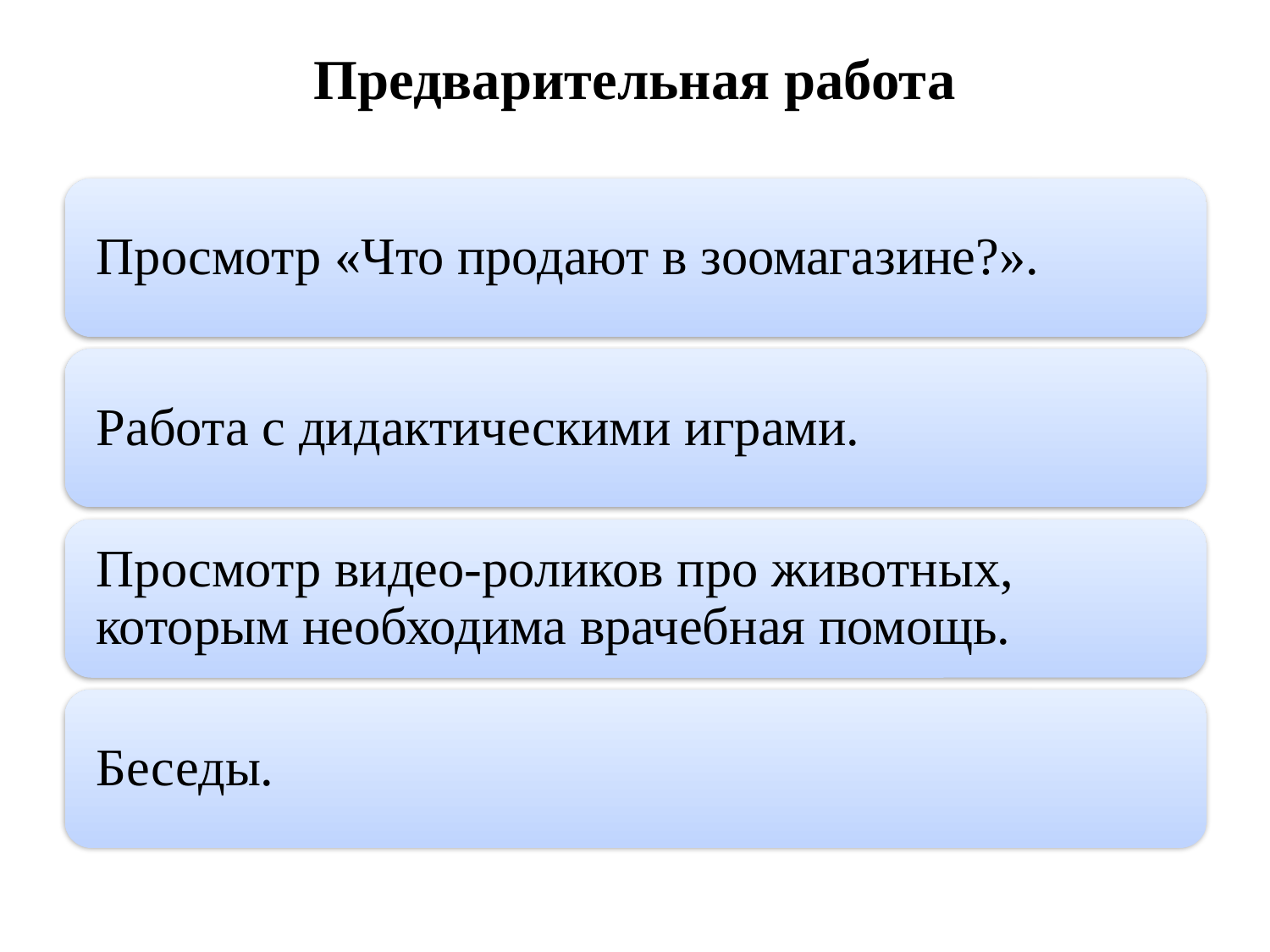

# Предварительная работа
Просмотр «Что продают в зоомагазине?».
Работа с дидактическими играми.
Просмотр видео-роликов про животных, которым необходима врачебная помощь.
Беседы.